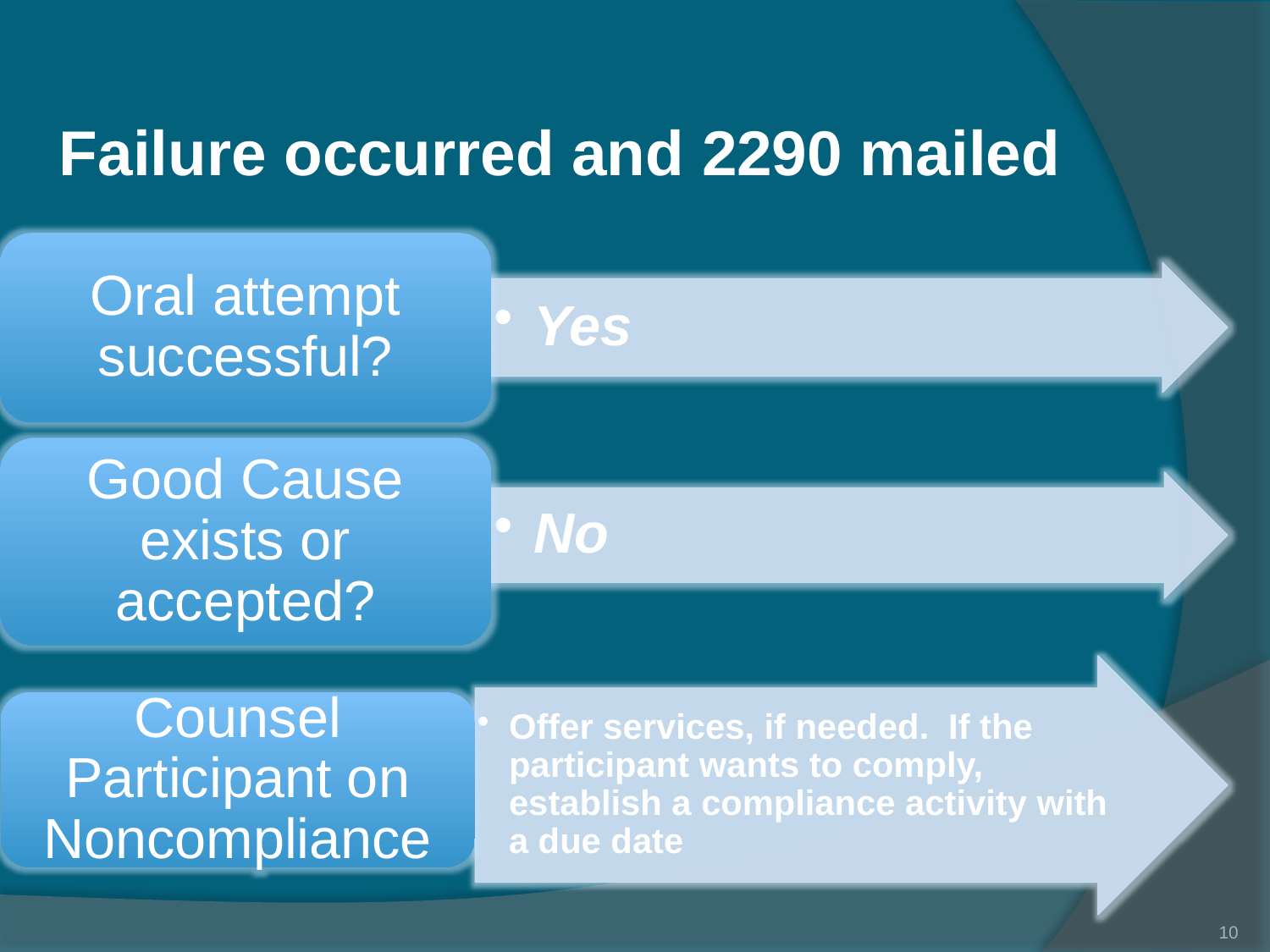

# Failure occurred and 2290 mailed
Yes
Oral attempt successful?
No
Good Cause exists or accepted?
Offer services, if needed.  If the participant wants to comply, establish a compliance activity with a due date
Counsel Participant on Noncompliance
10